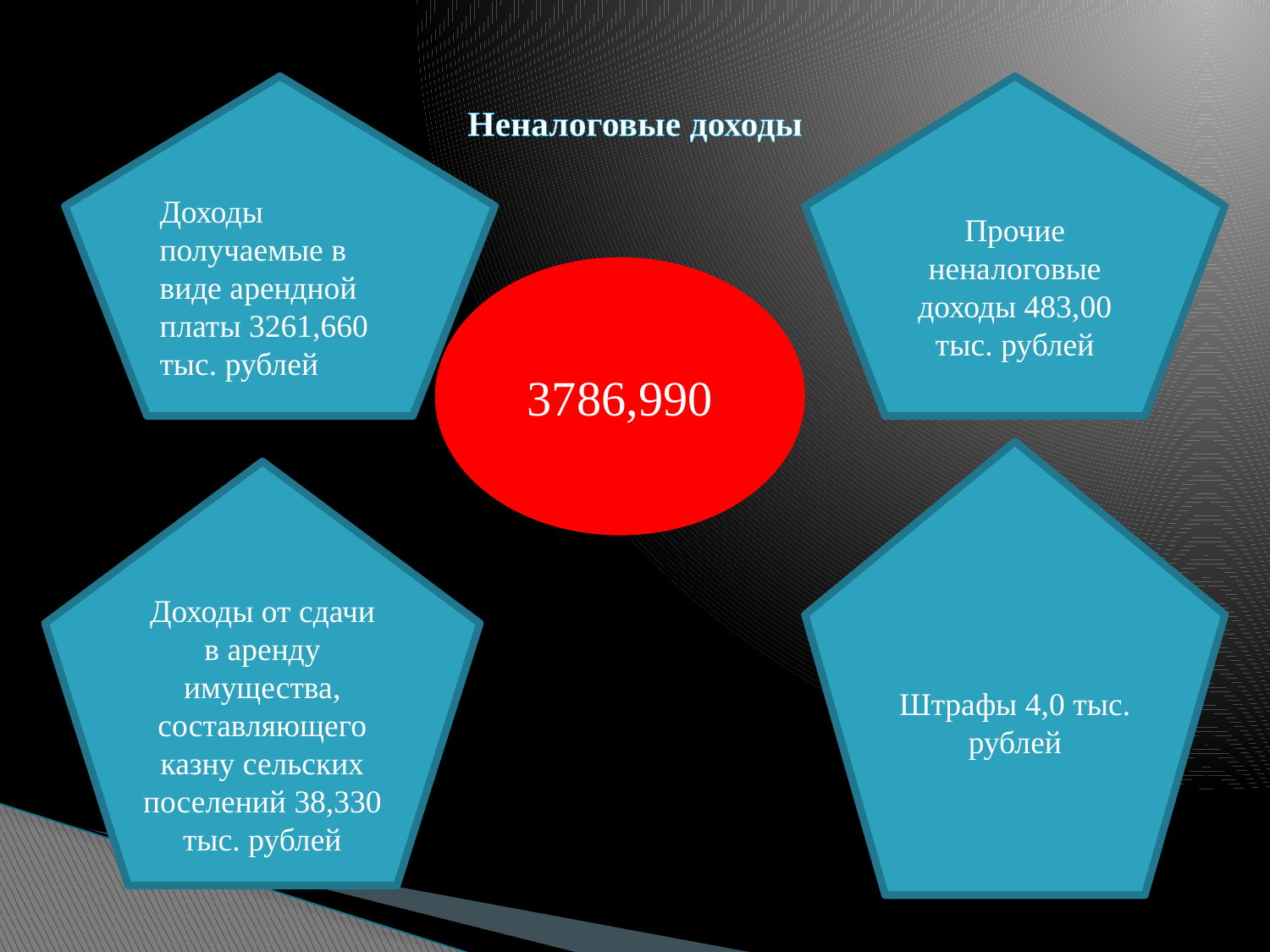

# Неналоговые доходы
Доходы получаемые в виде арендной платы 3261,660 тыс. рублей
Прочие неналоговые доходы 483,00 тыс. рублей
3786,990
Штрафы 4,0 тыс. рублей
Доходы от сдачи в аренду имущества, составляющего казну сельских поселений 38,330 тыс. рублей